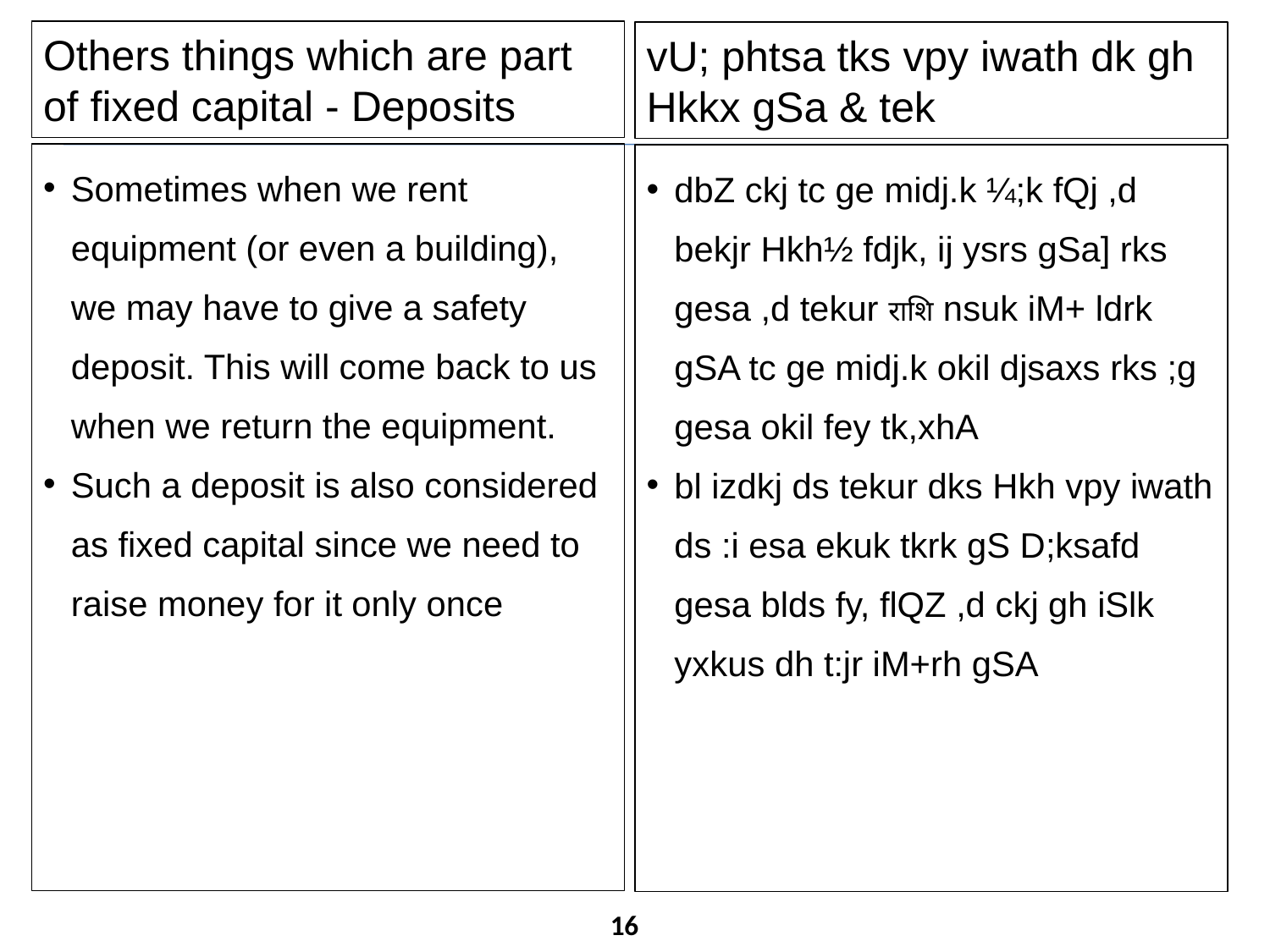

Others things which are part of fixed capital - Deposits
vU; phtsa tks vpy iwath dk gh Hkkx gSa & tek
Sometimes when we rent equipment (or even a building), we may have to give a safety deposit. This will come back to us when we return the equipment.
Such a deposit is also considered as fixed capital since we need to raise money for it only once
dbZ ckj tc ge midj.k ¼;k fQj ,d bekjr Hkh½ fdjk, ij ysrs gSa] rks gesa ,d tekur राशि nsuk iM+ ldrk gSA tc ge midj.k okil djsaxs rks ;g gesa okil fey tk,xhA
bl izdkj ds tekur dks Hkh vpy iwath ds :i esa ekuk tkrk gS D;ksafd gesa blds fy, flQZ ,d ckj gh iSlk yxkus dh t:jr iM+rh gSA
16